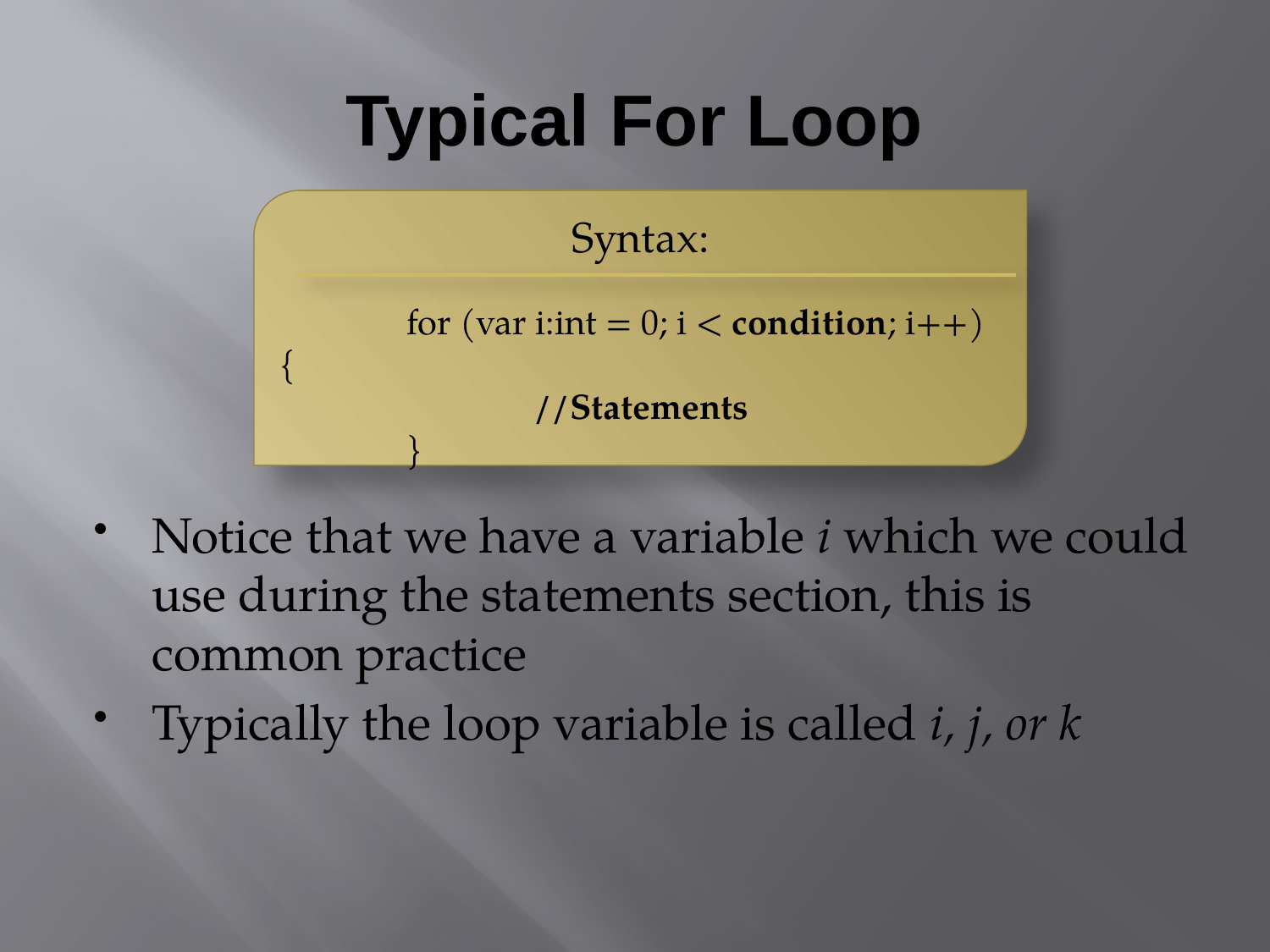

# Typical For Loop
Syntax:

	for (var i:int = 0; i < condition; i++) {
		//Statements
	}
Notice that we have a variable i which we could use during the statements section, this is common practice
Typically the loop variable is called i, j, or k